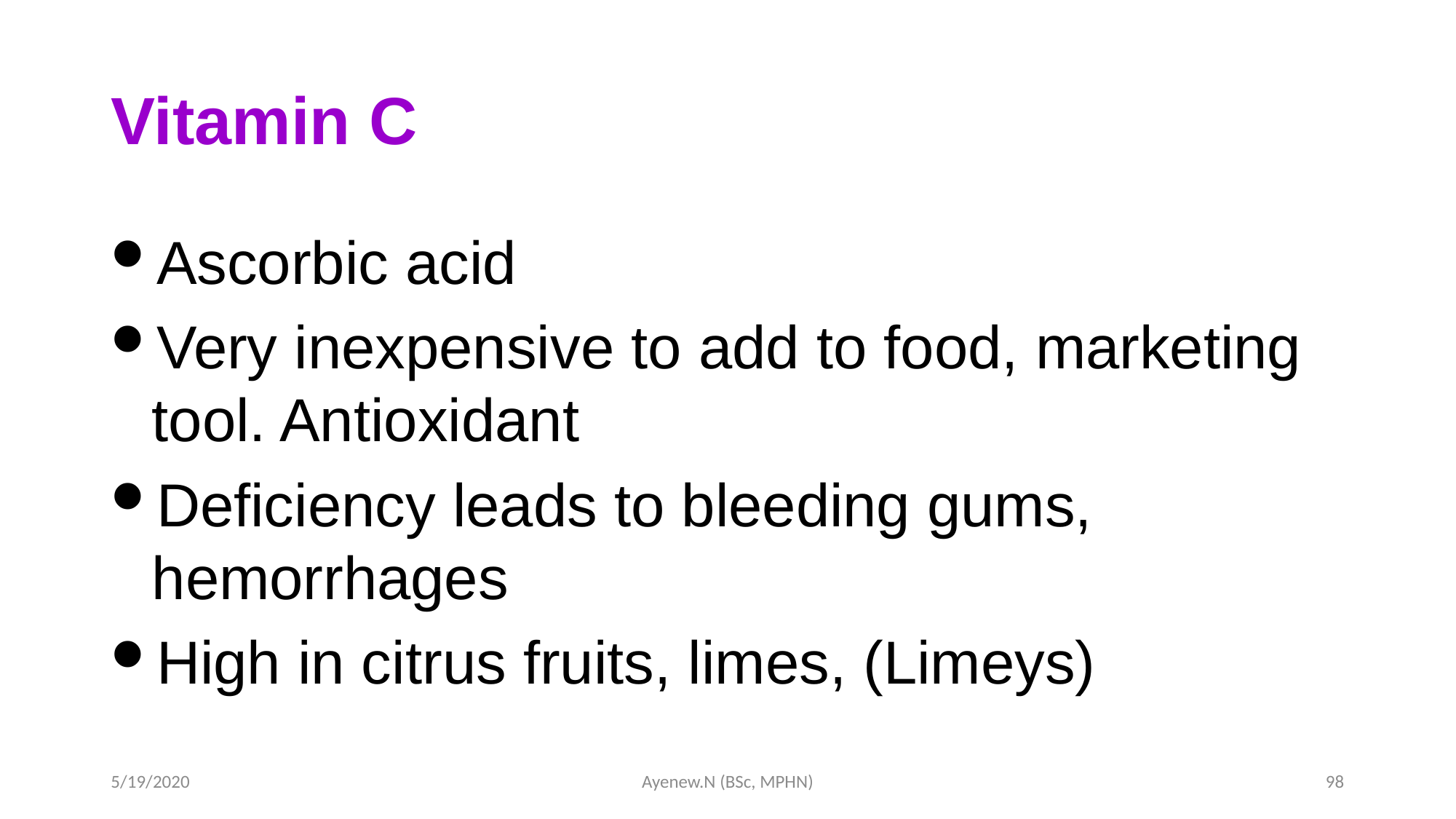

# Vitamin C
Ascorbic acid
Very inexpensive to add to food, marketing tool. Antioxidant
Deficiency leads to bleeding gums, hemorrhages
High in citrus fruits, limes, (Limeys)

5/19/2020
Ayenew.N (BSc, MPHN)
98